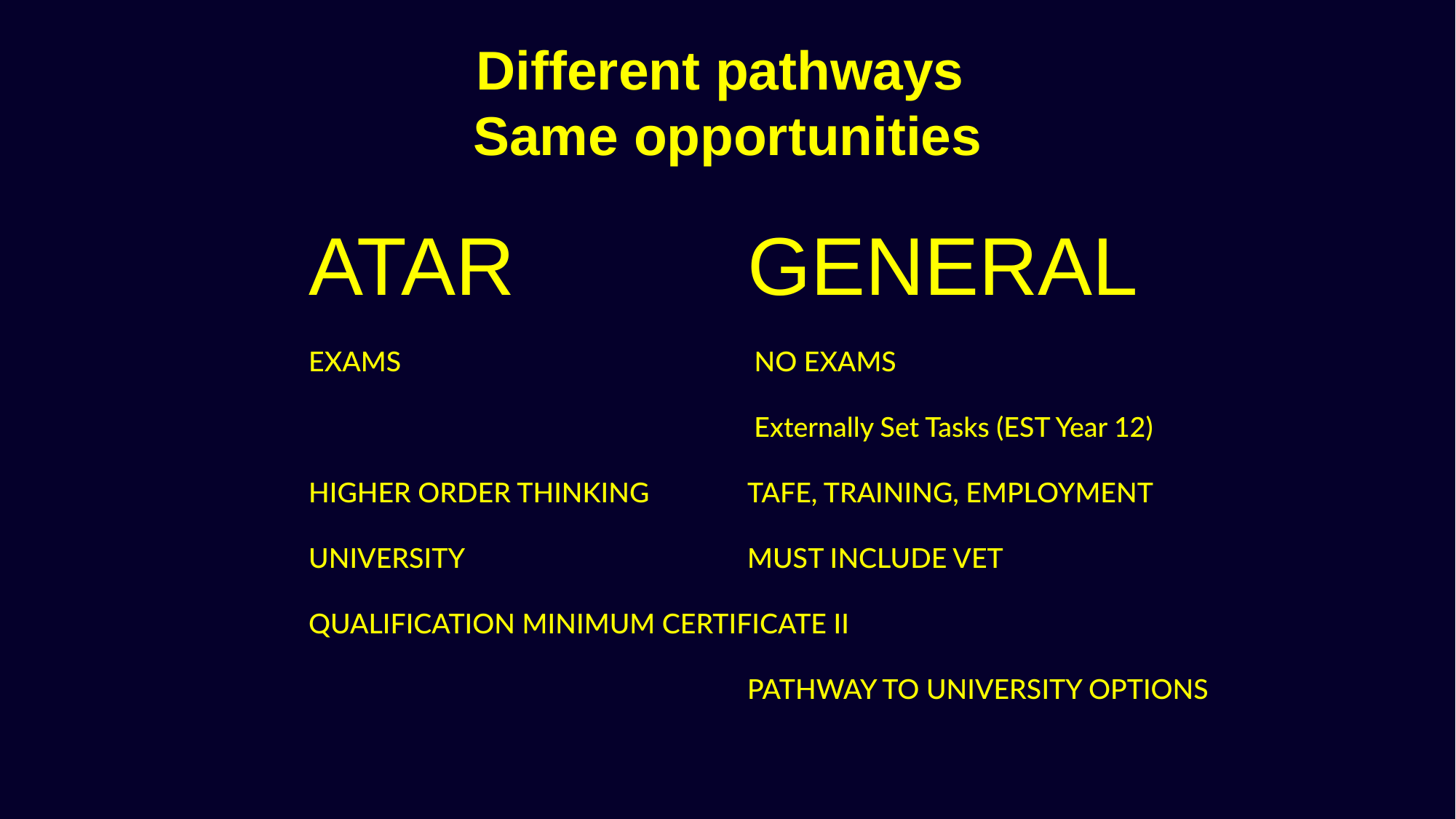

# Different pathways Same opportunities

ATAR	GENERAL

EXAMS	 NO EXAMS

	 Externally Set Tasks (EST Year 12)

HIGHER ORDER THINKING	TAFE, TRAINING, EMPLOYMENT

UNIVERSITY	MUST INCLUDE VET
				             	QUALIFICATION MINIMUM CERTIFICATE II

	PATHWAY TO UNIVERSITY OPTIONS